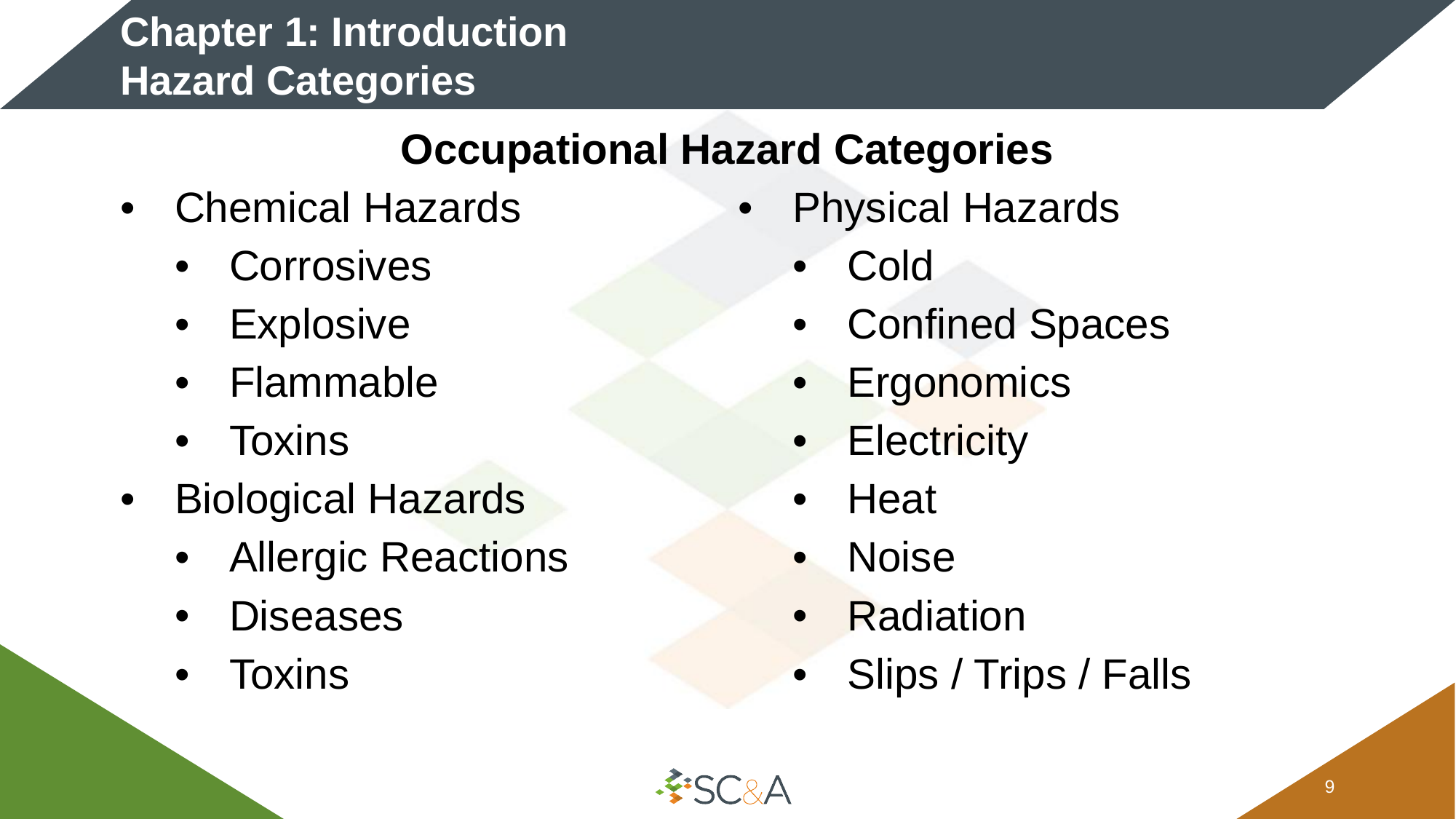

# Chapter 1: Introduction Hazard Categories
| Occupational Hazard Categories |  |
| --- | --- |
| Chemical Hazards | Physical Hazards |
| Corrosives | Cold |
| Explosive | Confined Spaces |
| Flammable | Ergonomics |
| Toxins | Electricity |
| Biological Hazards | Heat |
| Allergic Reactions | Noise |
| Diseases | Radiation |
| Toxins | Slips / Trips / Falls |
9